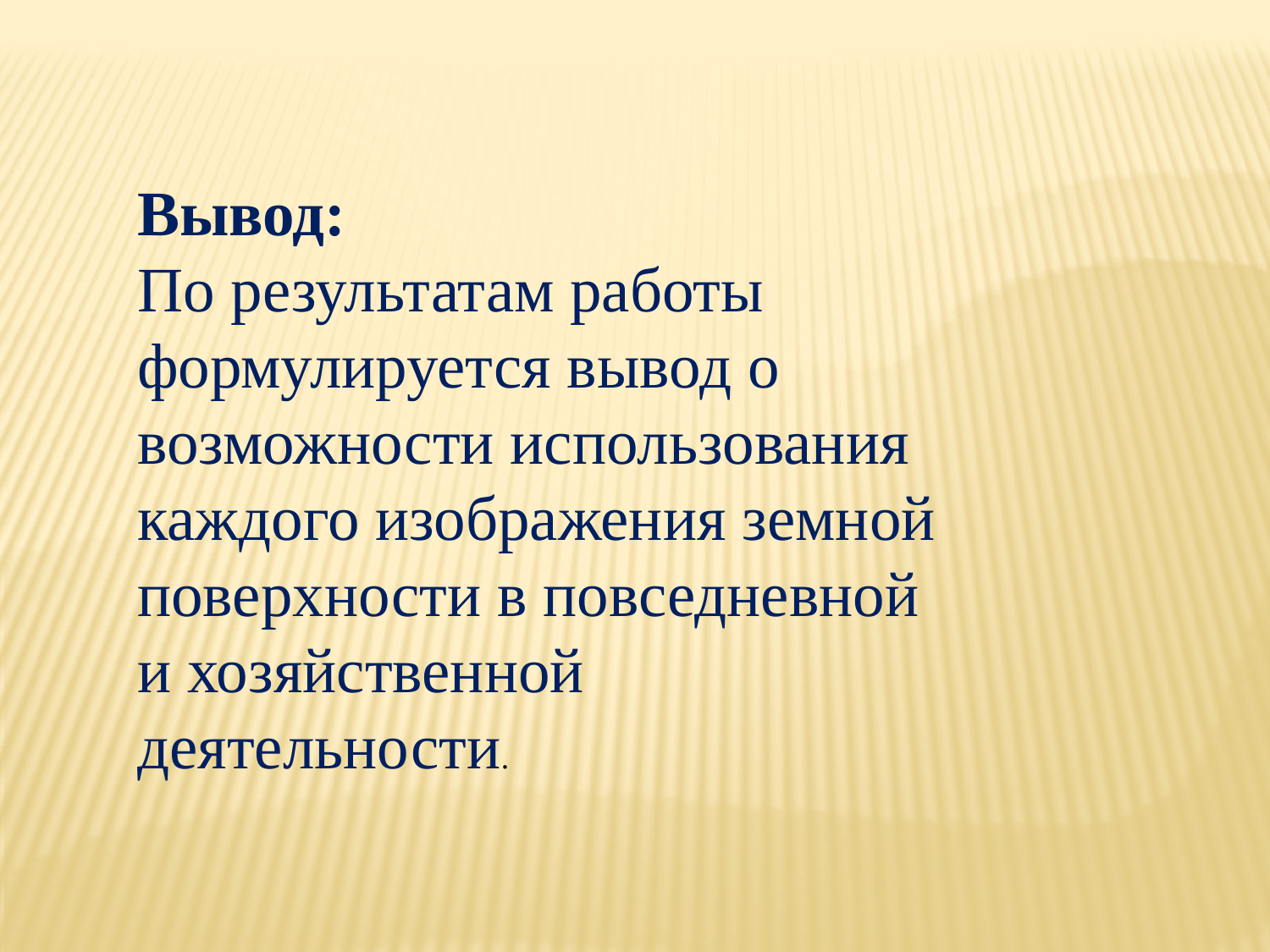

Вывод:
По результатам работы формулируется вывод о возможнос­ти использования каждого изображения земной поверхности в повседневной и хозяйственной деятельности.